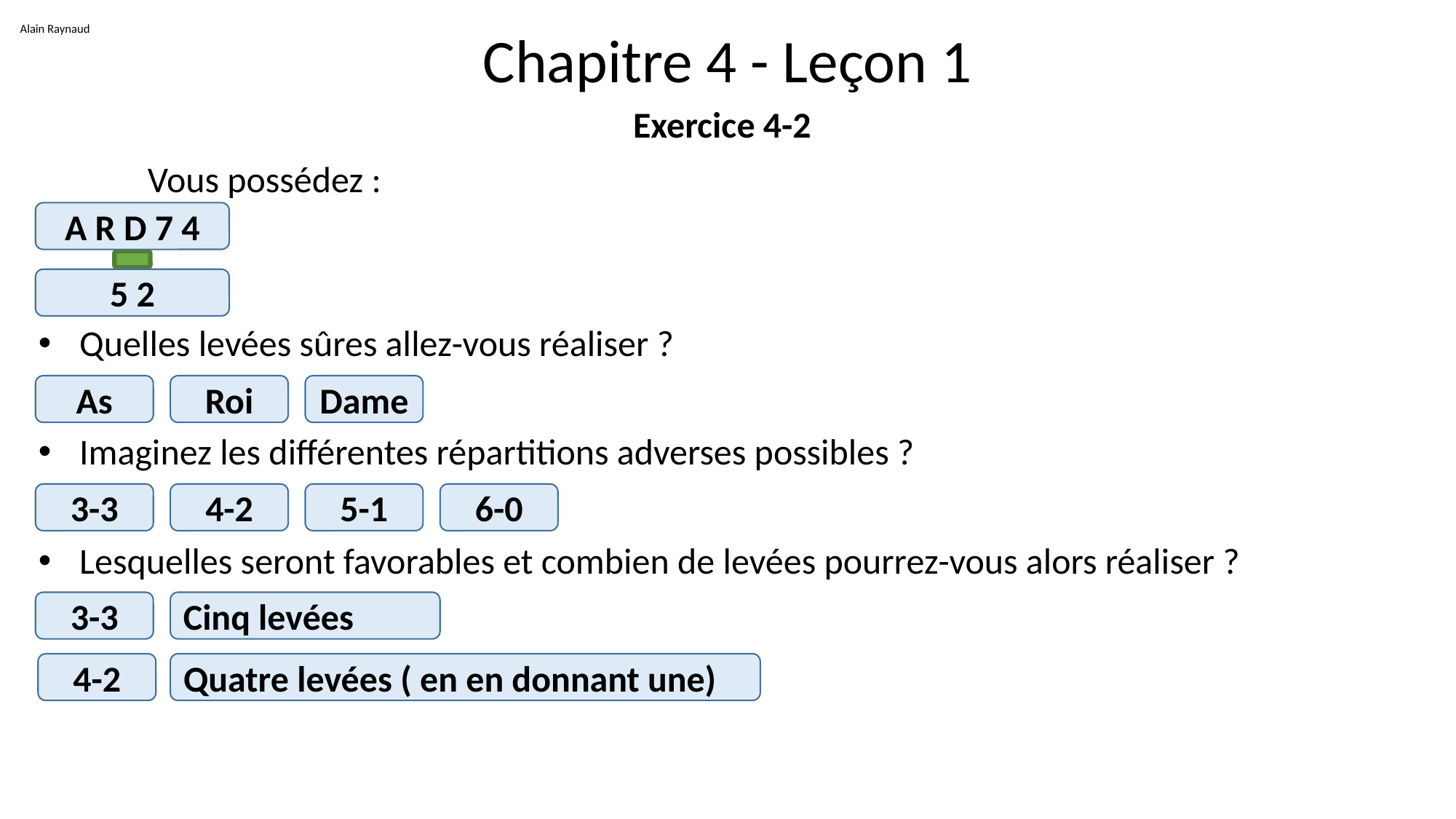

Alain Raynaud
# Chapitre 4 - Leçon 1
Exercice 4-2
	Vous possédez :

Quelles levées sûres allez-vous réaliser ?

Imaginez les différentes répartitions adverses possibles ?

Lesquelles seront favorables et combien de levées pourrez-vous alors réaliser ?
A R D 7 4

5 2
As
Roi
Dame
3-3
4-2
5-1
6-0
3-3
Cinq levées
4-2
Quatre levées ( en en donnant une)